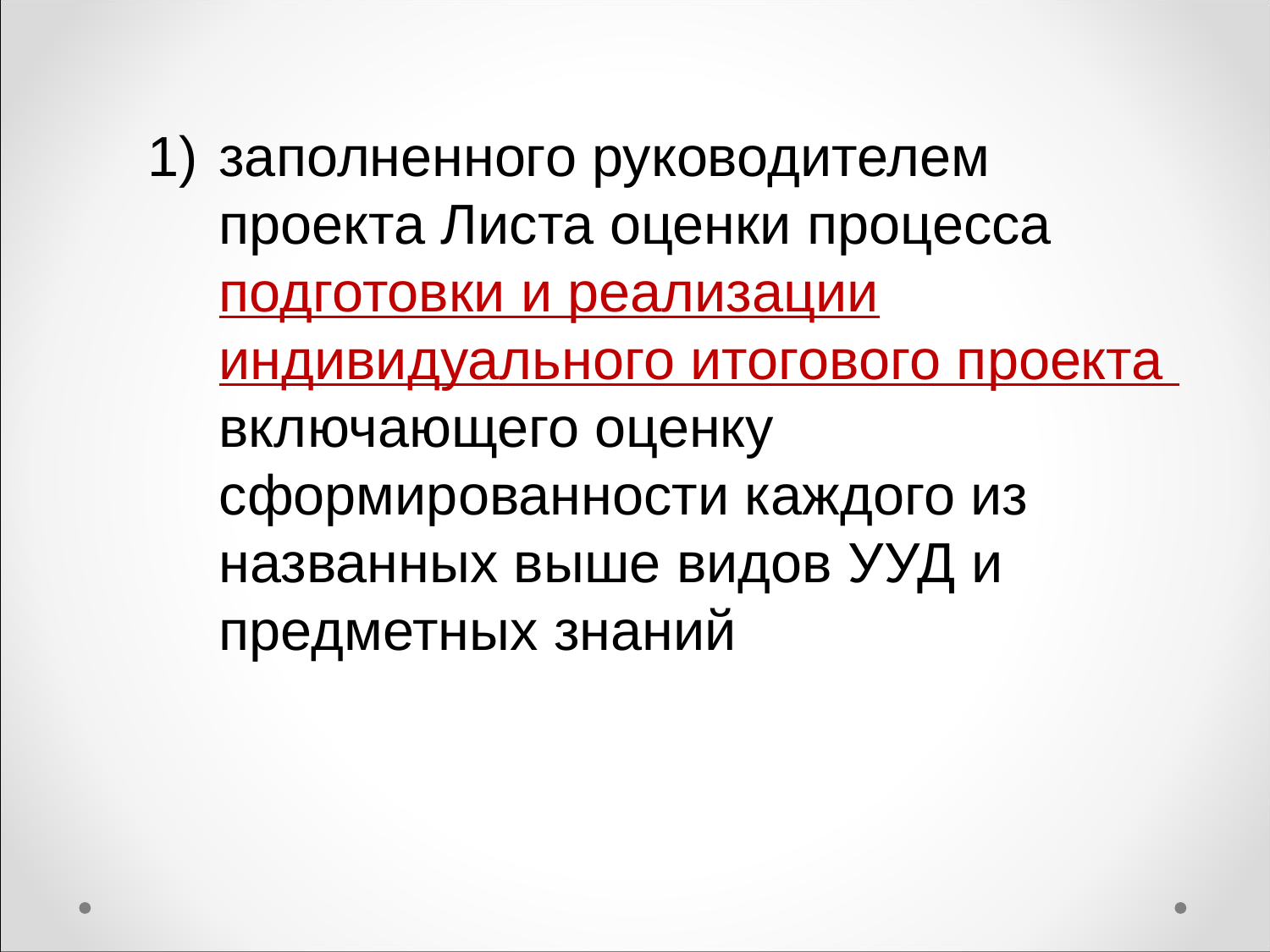

заполненного руководителем проекта Листа оценки процесса подготовки и реализации индивидуального итогового проекта  включающего оценку сформированности каждого из названных выше видов УУД и предметных знаний